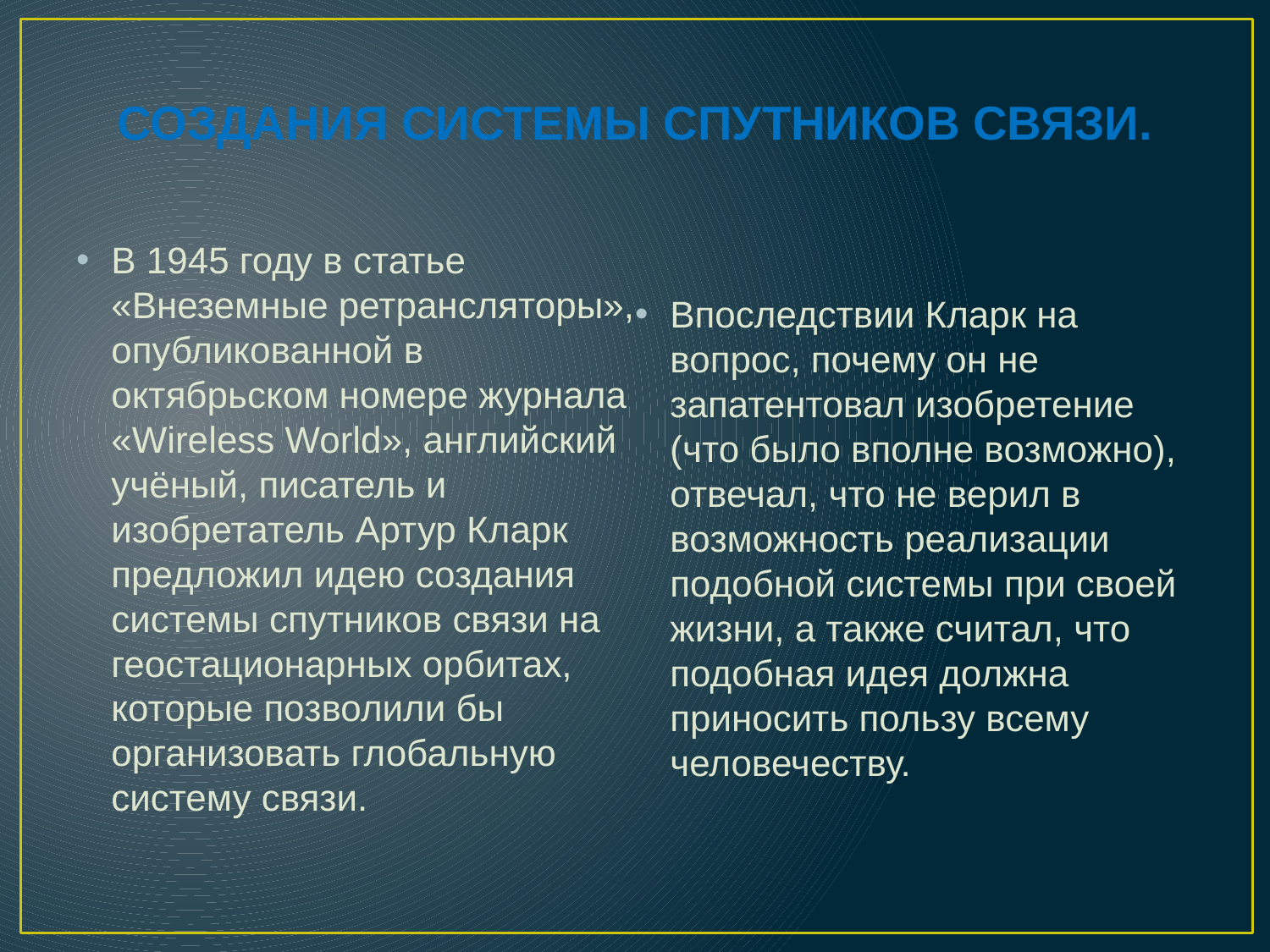

# Создания системы спутников связи.

В 1945 году в статье «Внеземные ретрансляторы», опубликованной в октябрьском номере журнала «Wireless World», английский учёный, писатель и изобретатель Артур Кларк предложил идею создания системы спутников связи на геостационарных орбитах, которые позволили бы организовать глобальную систему связи.

Впоследствии Кларк на вопрос, почему он не запатентовал изобретение (что было вполне возможно), отвечал, что не верил в возможность реализации подобной системы при своей жизни, а также считал, что подобная идея должна приносить пользу всему человечеству.